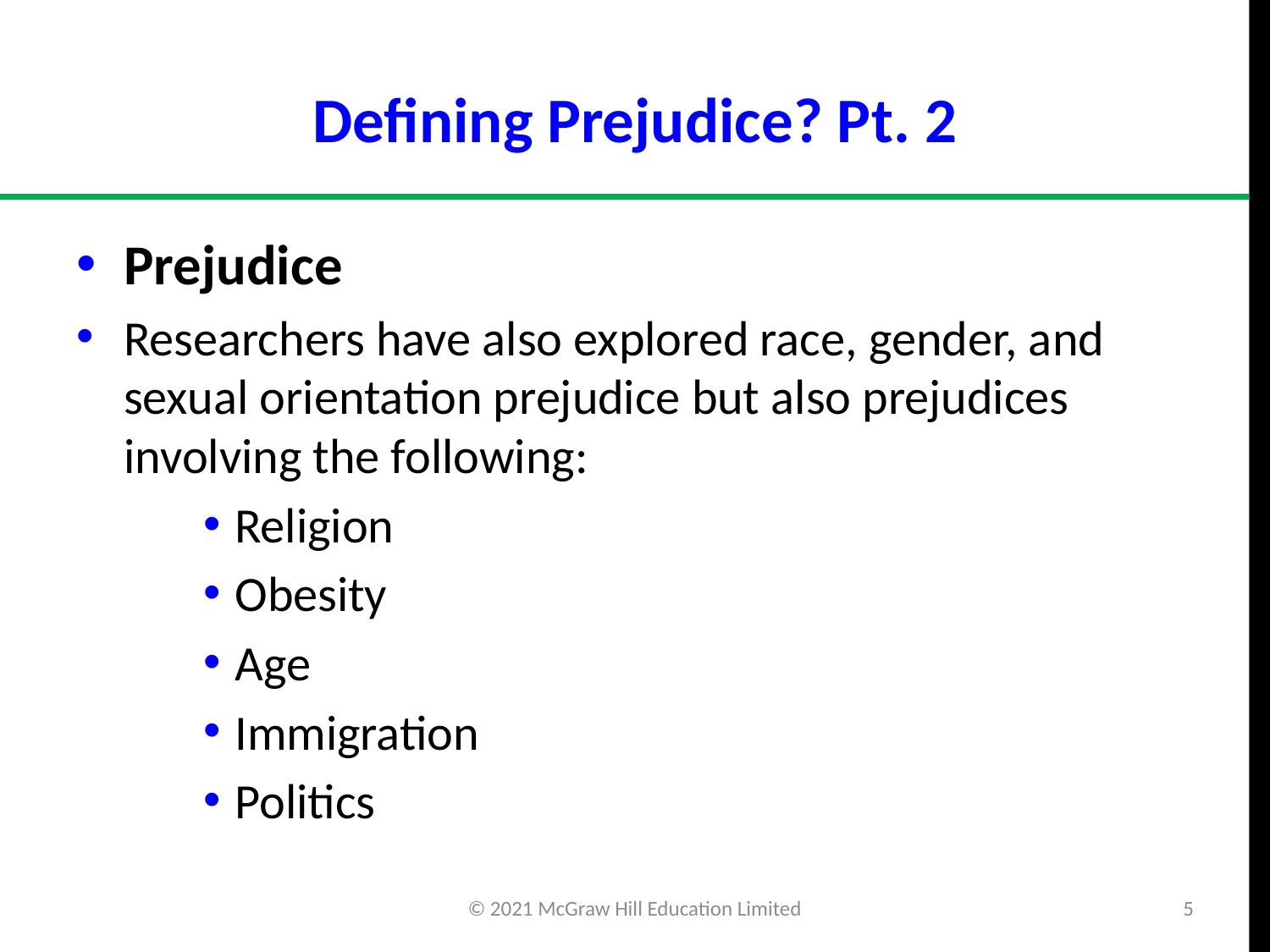

# Defining Prejudice? Pt. 2
Prejudice
Researchers have also explored race, gender, and sexual orientation prejudice but also prejudices involving the following:
Religion
Obesity
Age
Immigration
Politics
© 2021 McGraw Hill Education Limited
5